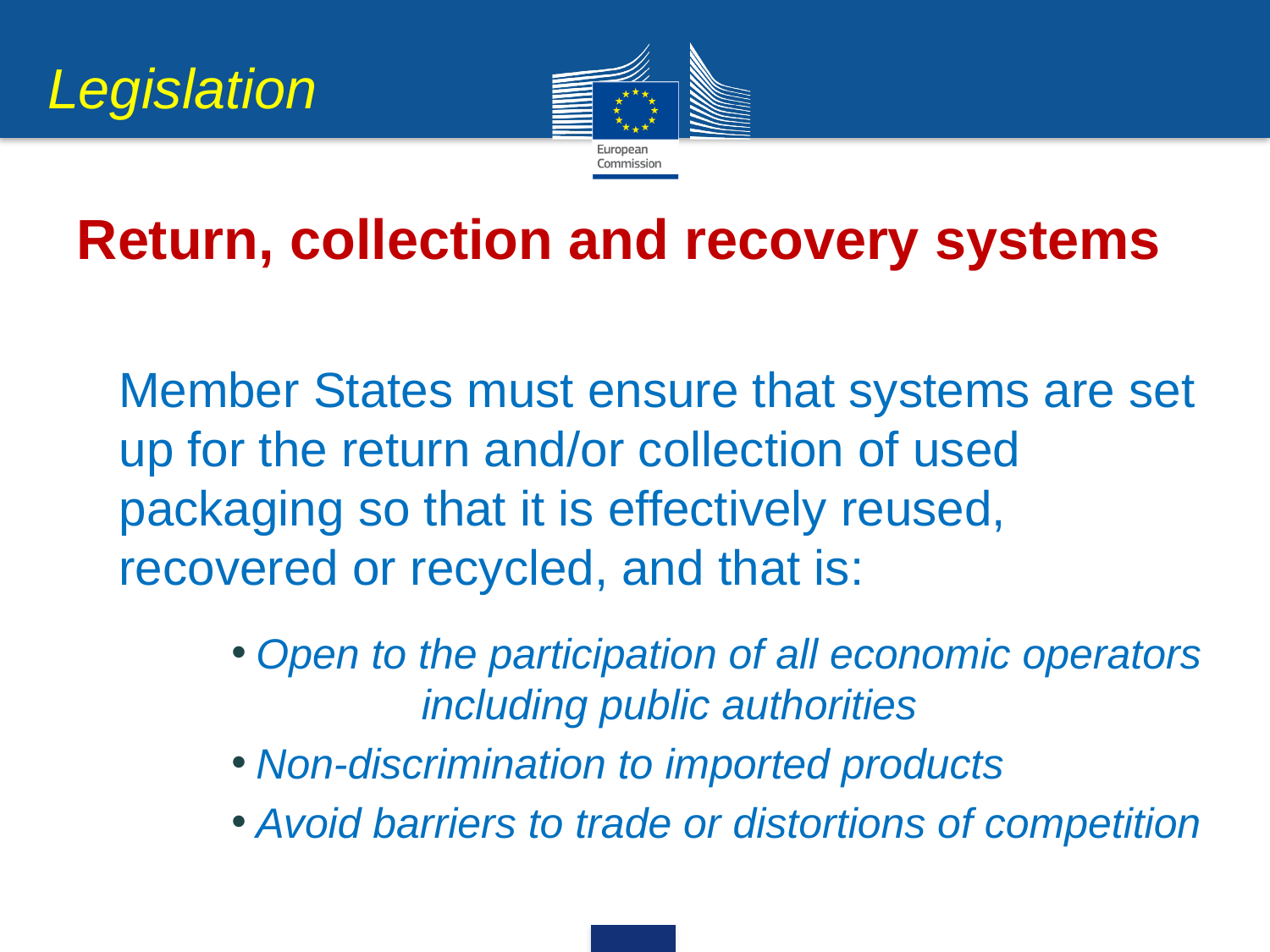

Legislation
Return, collection and recovery systems
Member States must ensure that systems are set up for the return and/or collection of used packaging so that it is effectively reused, recovered or recycled, and that is:
Open to the participation of all economic operators                including public authorities
Non-discrimination to imported products
Avoid barriers to trade or distortions of competition